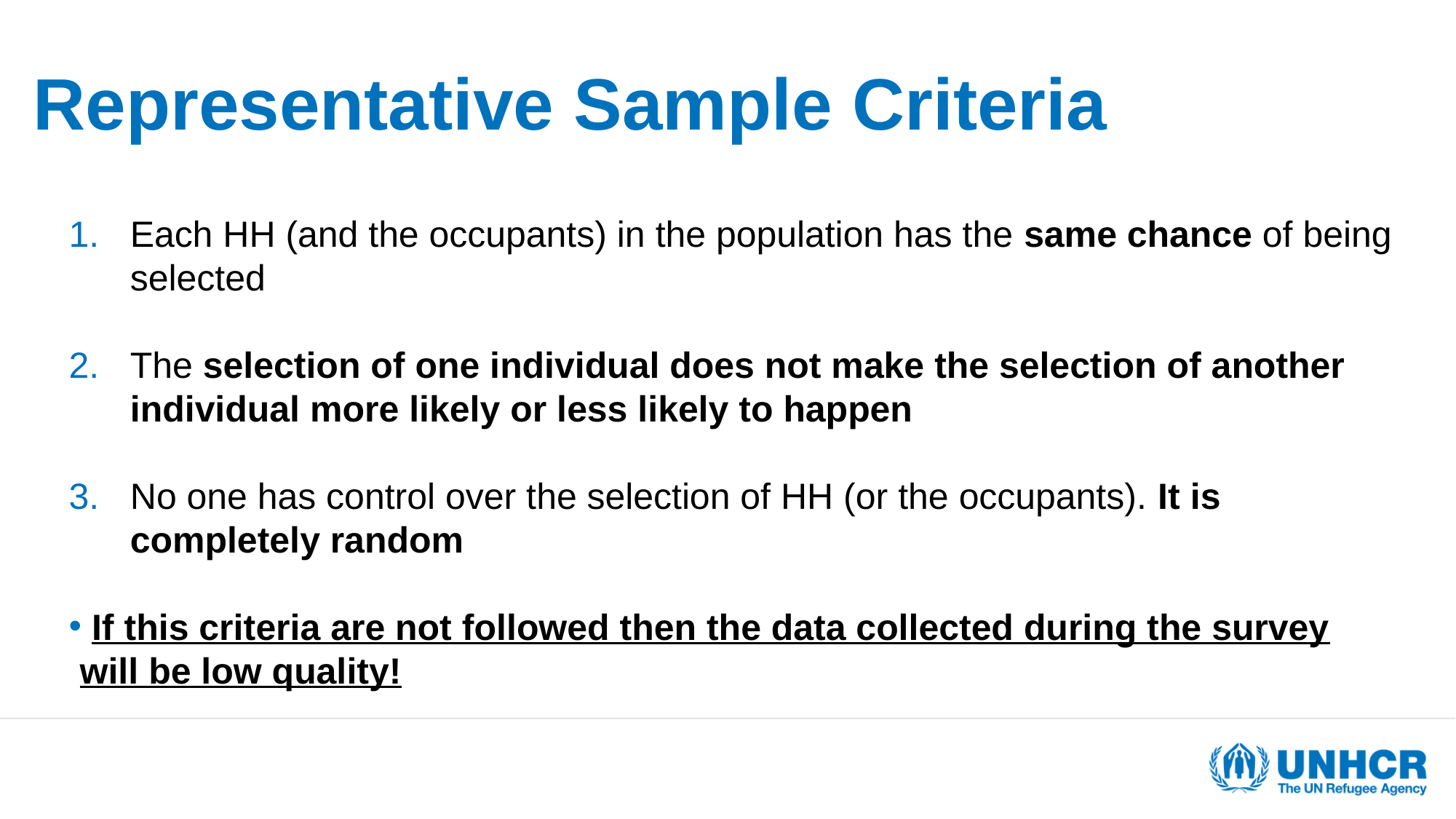

# Representative Sample Criteria
Each HH (and the occupants) in the population has the same chance of being selected

The selection of one individual does not make the selection of another individual more likely or less likely to happen

No one has control over the selection of HH (or the occupants). It is completely random

 If this criteria are not followed then the data collected during the survey will be low quality!